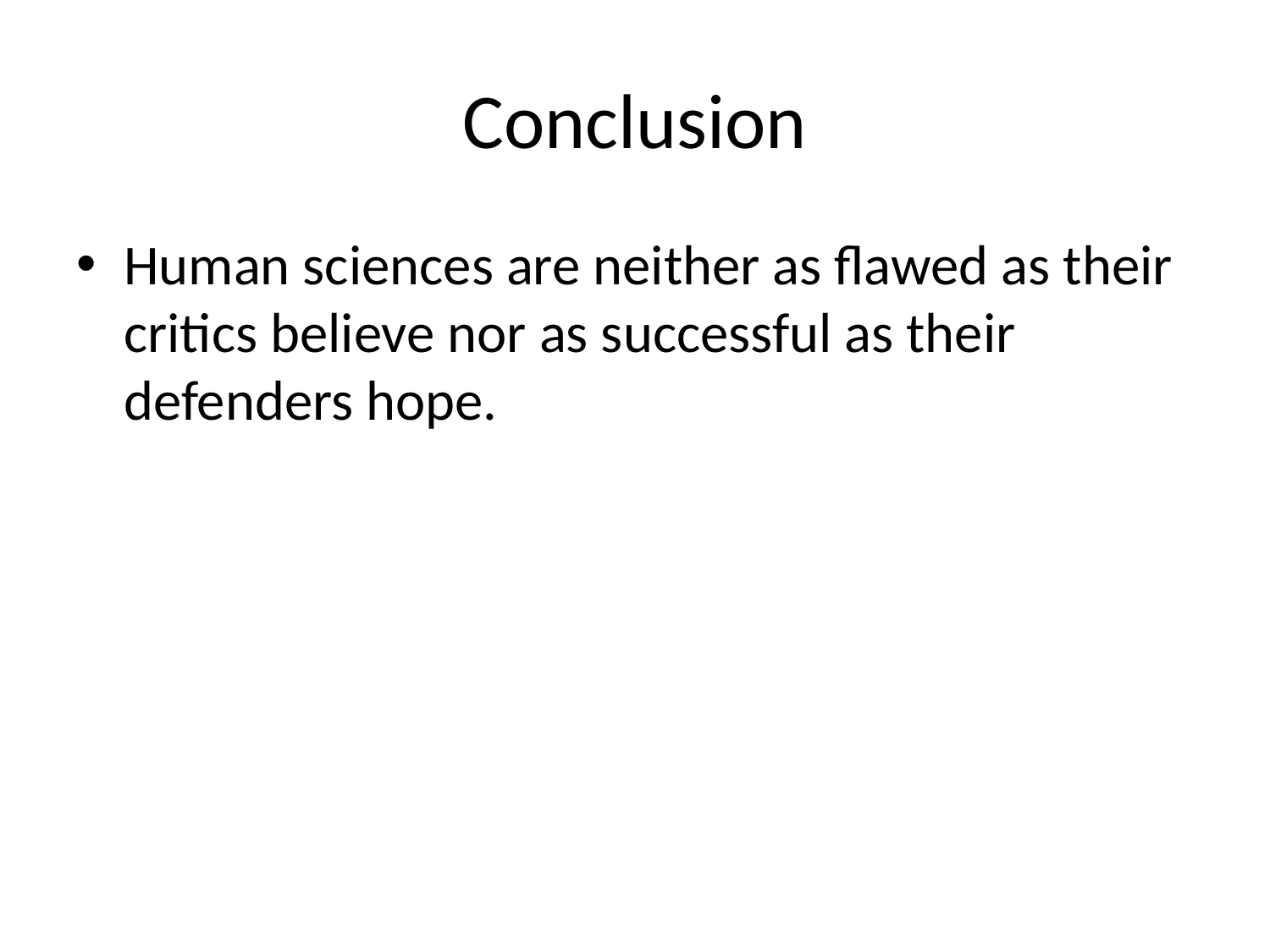

# Conclusion
Human sciences are neither as flawed as their critics believe nor as successful as their defenders hope.